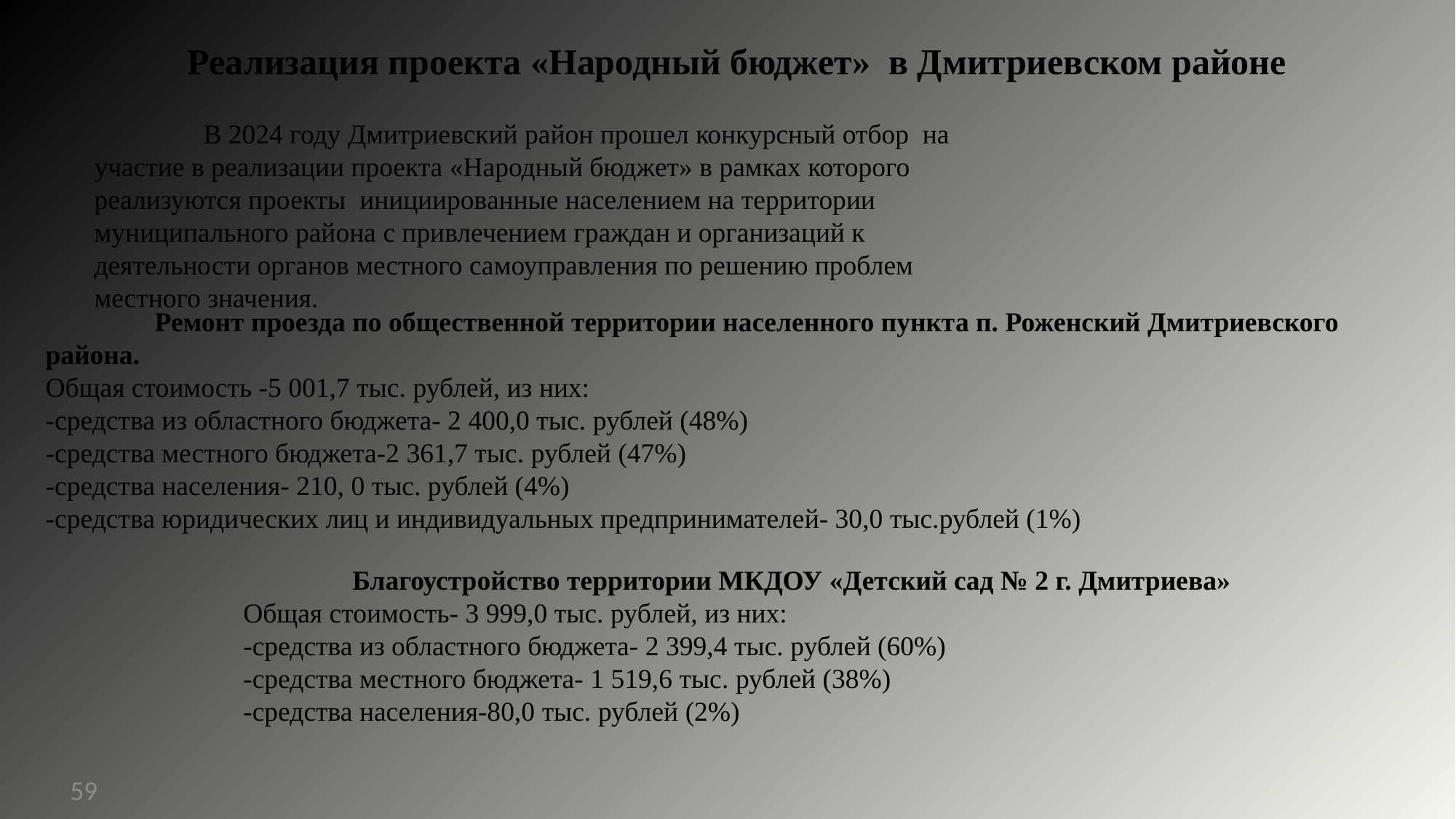

Реализация проекта «Народный бюджет»  в Дмитриевском районе
	В 2024 году Дмитриевский район прошел конкурсный отбор  на участие в реализации проекта «Народный бюджет» в рамках которого реализуются проекты  инициированные населением на территории муниципального района с привлечением граждан и организаций к деятельности органов местного самоуправления по решению проблем местного значения.
	Ремонт проезда по общественной территории населенного пункта п. Роженский Дмитриевского района.
Общая стоимость -5 001,7 тыс. рублей, из них:
-средства из областного бюджета- 2 400,0 тыс. рублей (48%)
-средства местного бюджета-2 361,7 тыс. рублей (47%)
-средства населения- 210, 0 тыс. рублей (4%)
-средства юридических лиц и индивидуальных предпринимателей- 30,0 тыс.рублей (1%)
	Благоустройство территории МКДОУ «Детский сад № 2 г. Дмитриева»
Общая стоимость- 3 999,0 тыс. рублей, из них:
-средства из областного бюджета- 2 399,4 тыс. рублей (60%)
-средства местного бюджета- 1 519,6 тыс. рублей (38%)
-средства населения-80,0 тыс. рублей (2%)

59